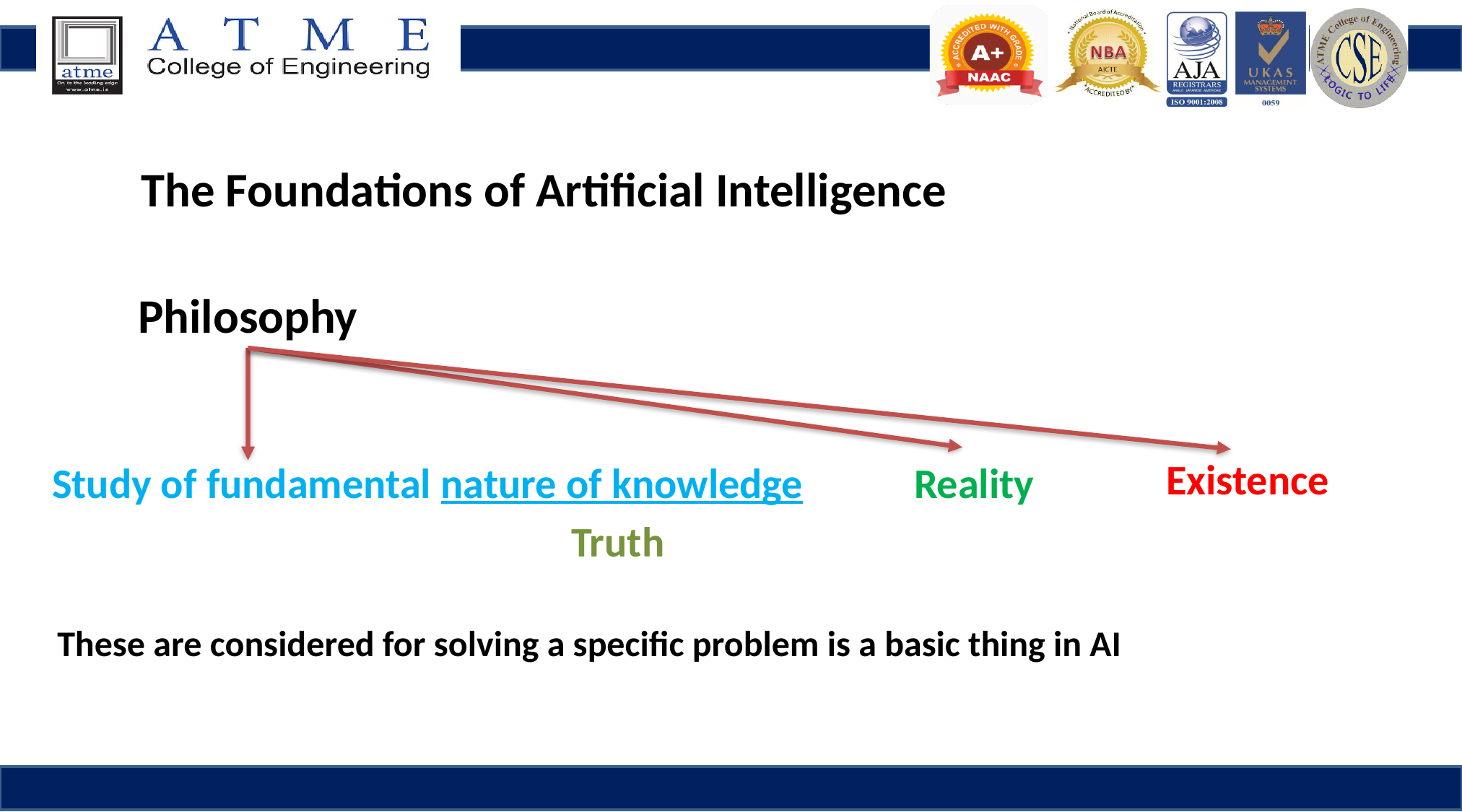

The Foundations of Artificial Intelligence
Philosophy
Existence
Study of fundamental nature of knowledge
Reality
Truth
These are considered for solving a specific problem is a basic thing in AI